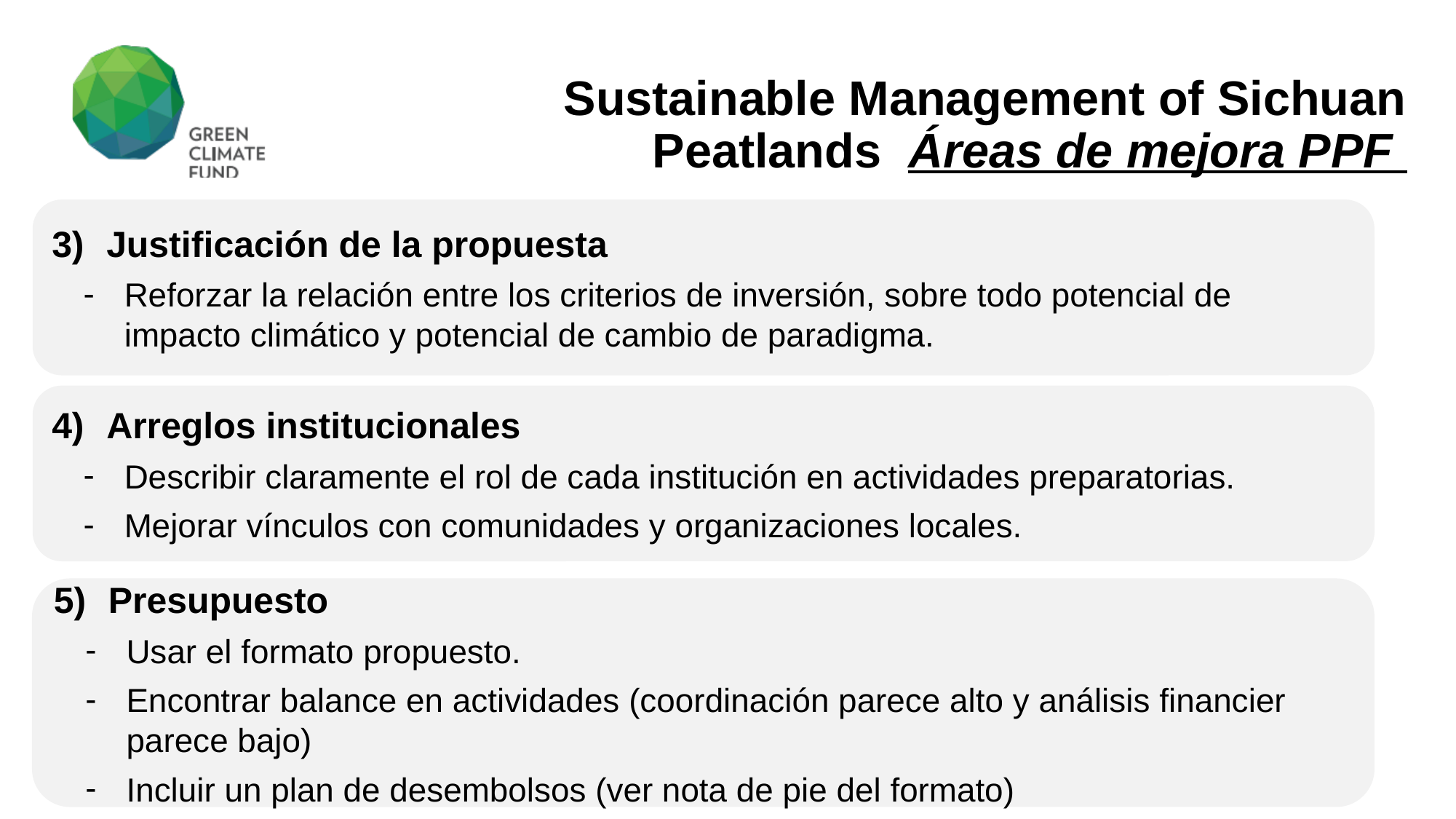

# Sustainable Management of Sichuan Peatlands  Áreas de mejora PPF
Justificación de la propuesta
Reforzar la relación entre los criterios de inversión, sobre todo potencial de impacto climático y potencial de cambio de paradigma.
Arreglos institucionales
Describir claramente el rol de cada institución en actividades preparatorias.
Mejorar vínculos con comunidades y organizaciones locales.
Presupuesto
Usar el formato propuesto.
Encontrar balance en actividades (coordinación parece alto y análisis financier parece bajo)
Incluir un plan de desembolsos (ver nota de pie del formato)